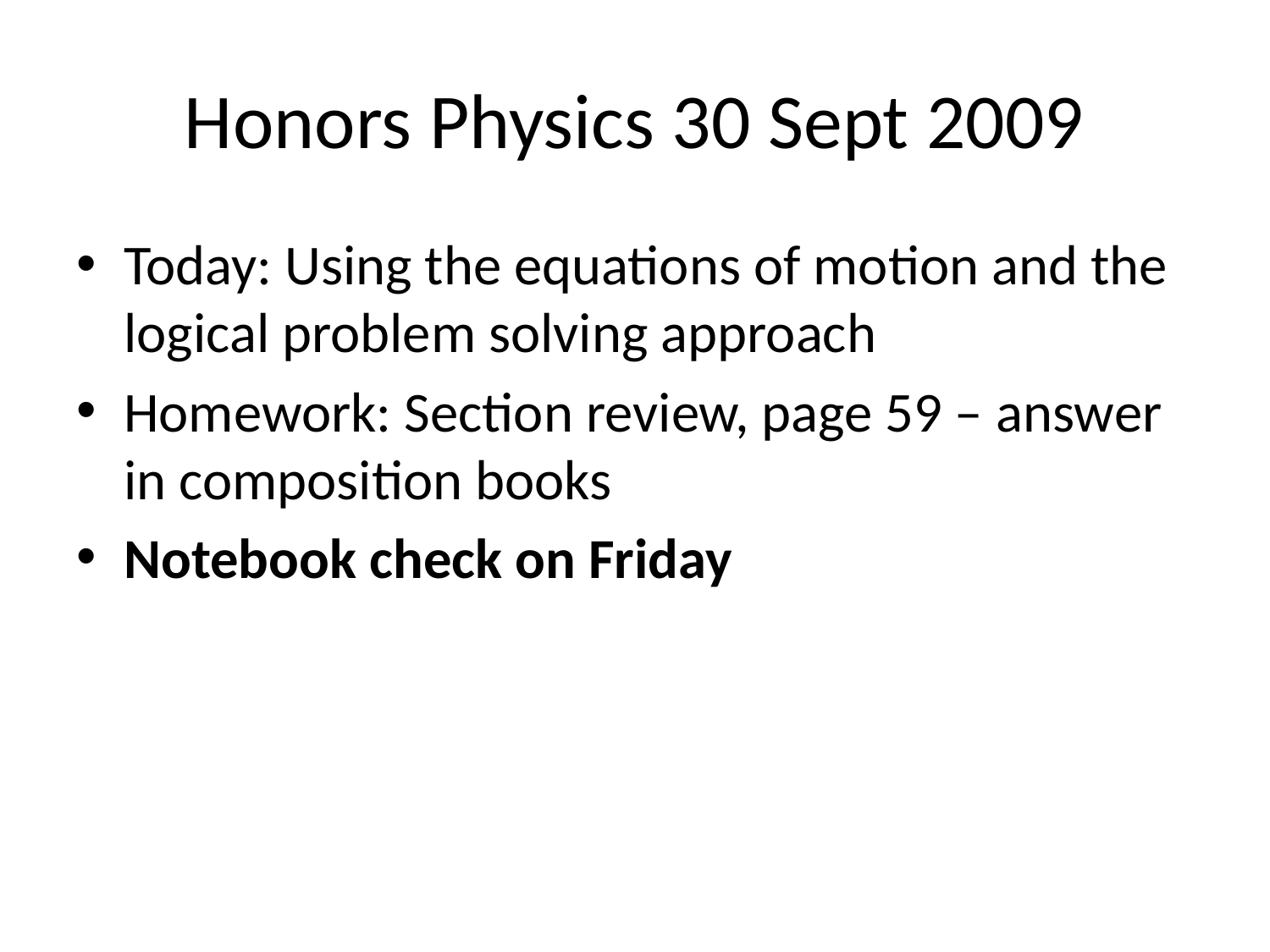

# Honors Physics 30 Sept 2009
Today: Using the equations of motion and the logical problem solving approach
Homework: Section review, page 59 – answer in composition books
Notebook check on Friday